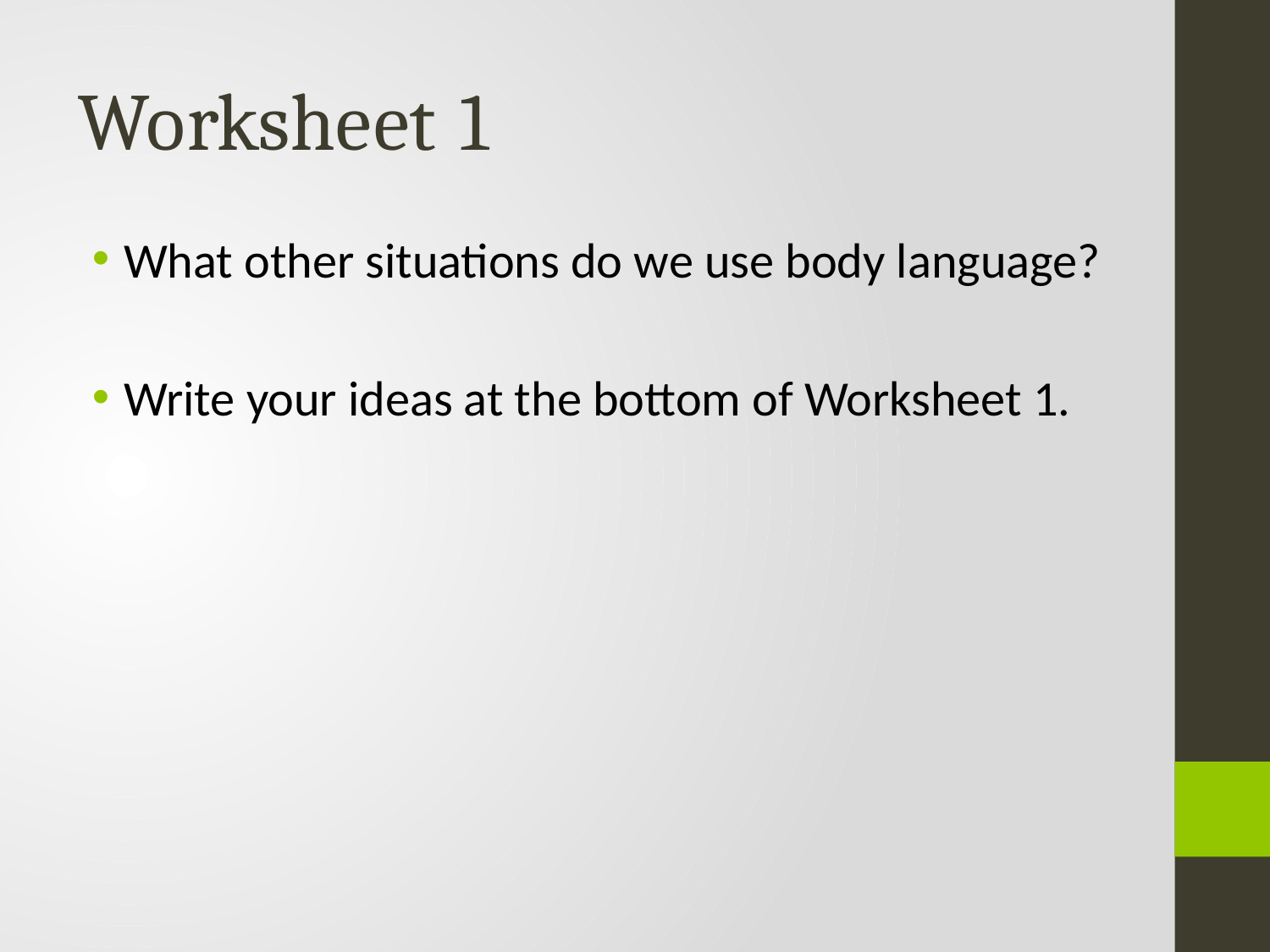

# Worksheet 1
What other situations do we use body language?

Write your ideas at the bottom of Worksheet 1.